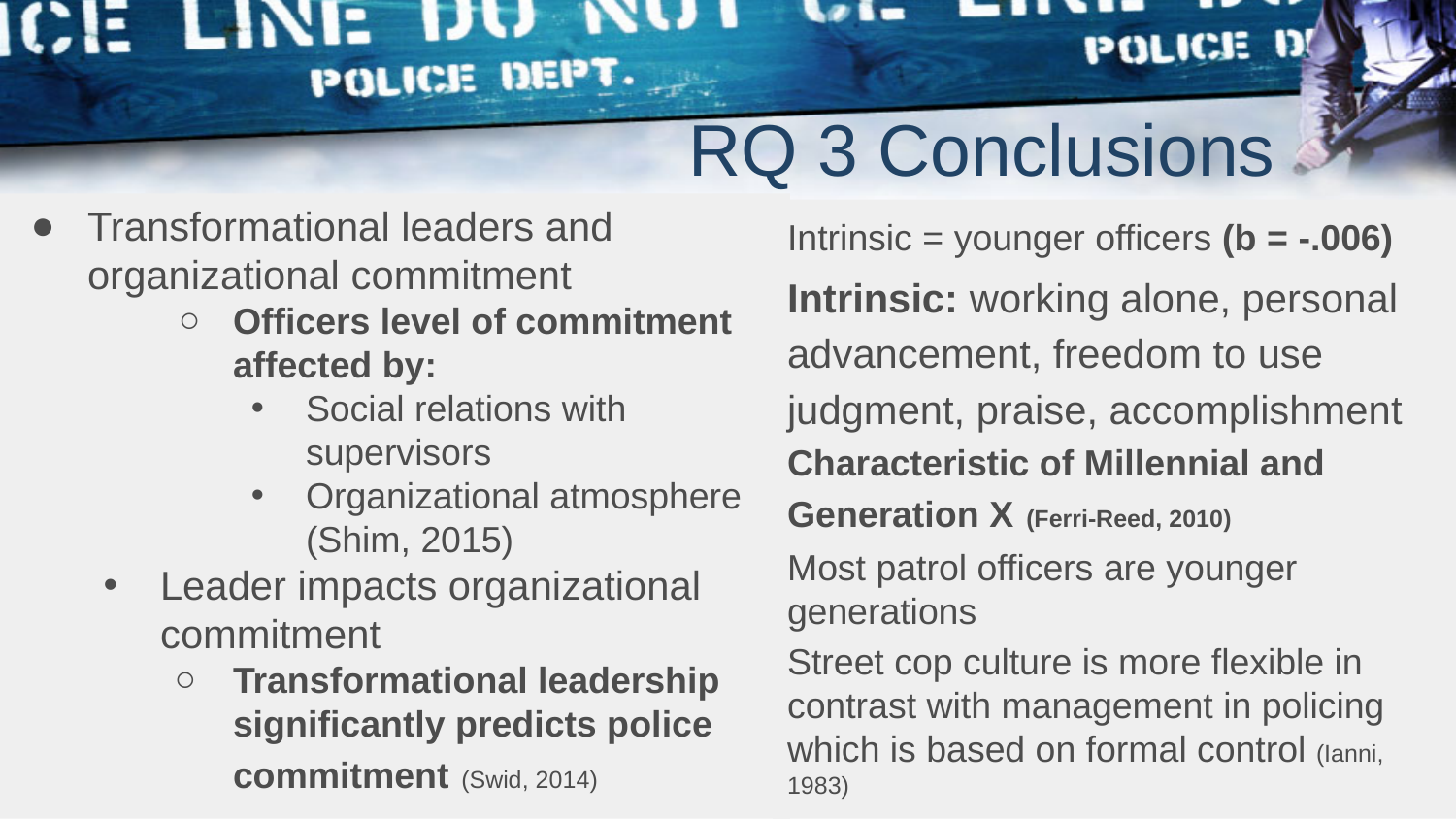

# RQ 3 Conclusions
Transformational leaders and organizational commitment
Officers level of commitment affected by:
Social relations with supervisors
Organizational atmosphere (Shim, 2015)
Leader impacts organizational commitment
Transformational leadership significantly predicts police commitment (Swid, 2014)

Intrinsic = younger officers (b = -.006)
Intrinsic: working alone, personal advancement, freedom to use judgment, praise, accomplishment
Characteristic of Millennial and Generation X (Ferri-Reed, 2010)
Most patrol officers are younger generations
Street cop culture is more flexible in contrast with management in policing which is based on formal control (Ianni, 1983)